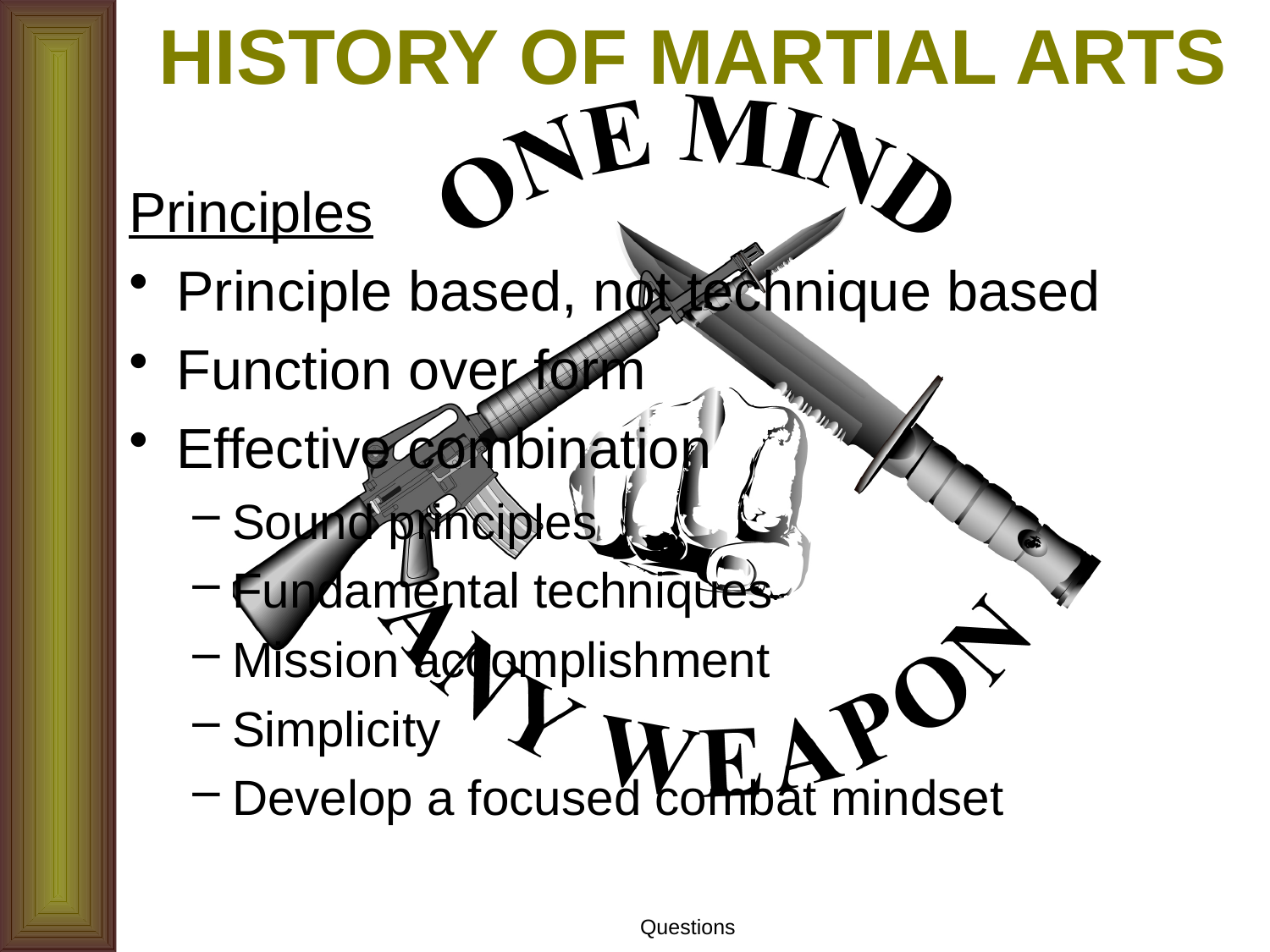

# HISTORY OF MARTIAL ARTS
Principles
Principle based, not technique based
Function over form
Effective combination
Sound principles
Fundamental techniques
Mission accomplishment
Simplicity
Develop a focused combat mindset
Questions